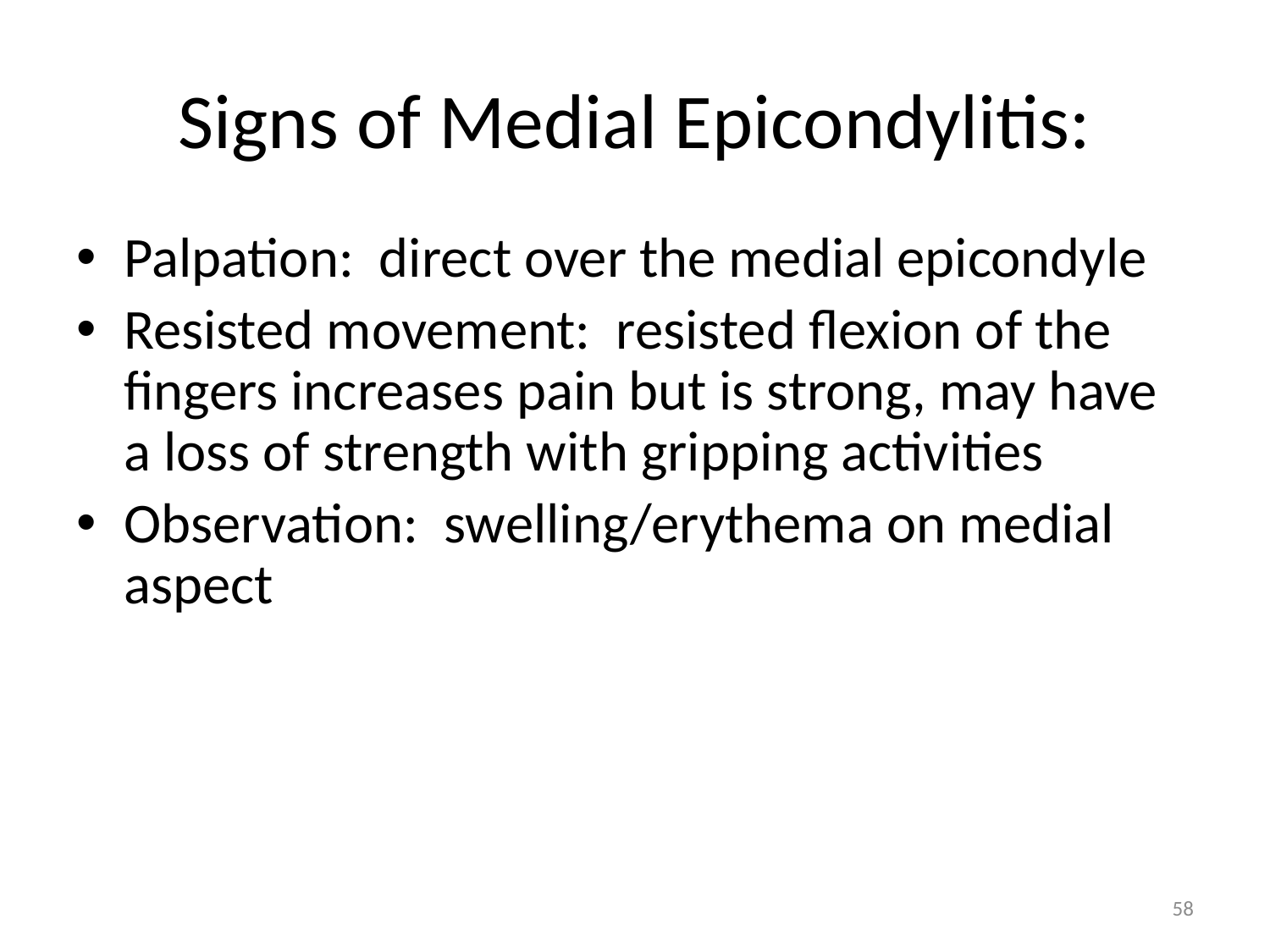

# Signs of Medial Epicondylitis:
Palpation:  direct over the medial epicondyle
Resisted movement:  resisted flexion of the fingers increases pain but is strong, may have a loss of strength with gripping activities
Observation:  swelling/erythema on medial aspect
58